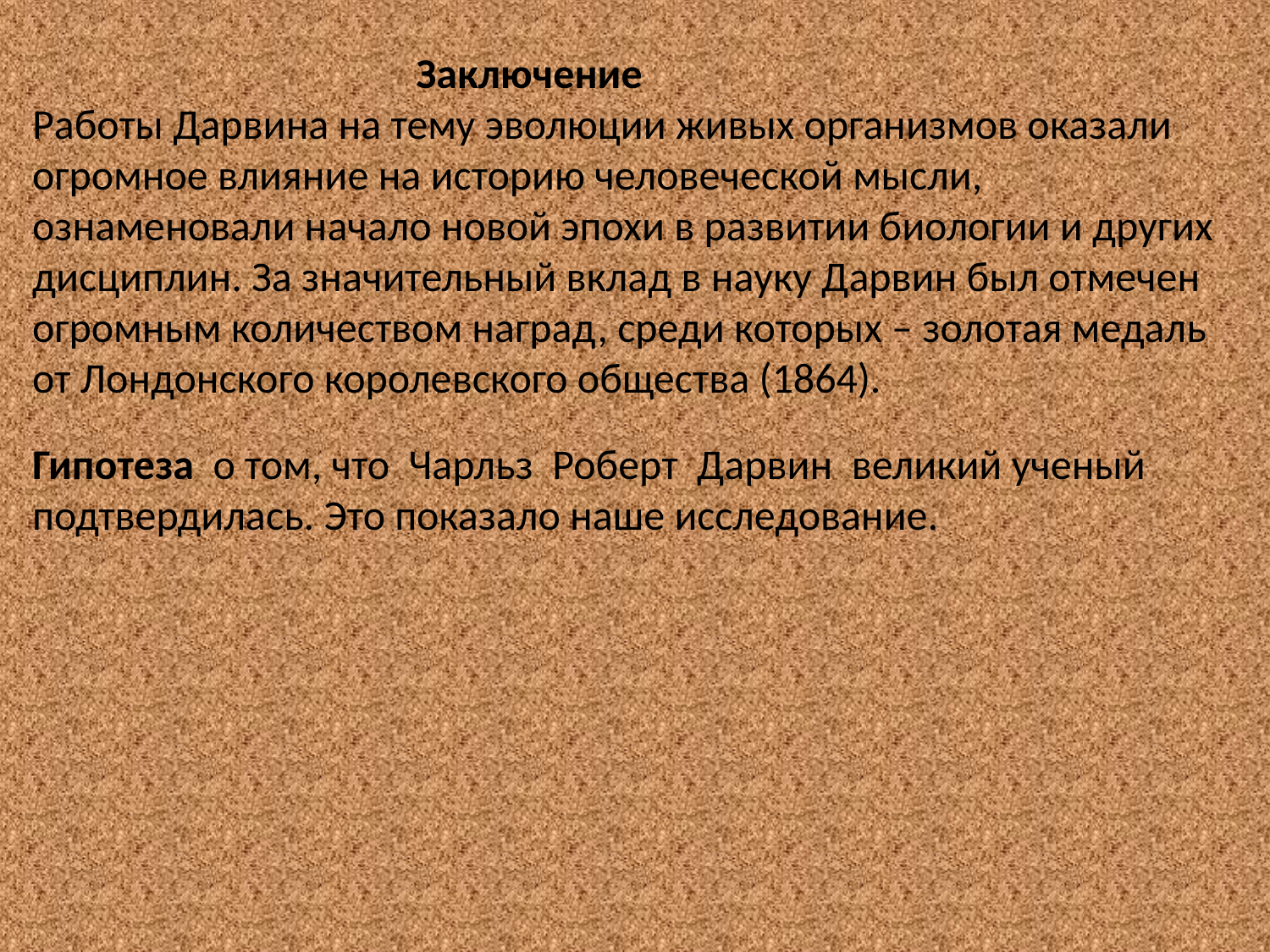

Заключение
Работы Дарвина на тему эволюции живых организмов оказали огромное влияние на историю человеческой мысли, ознаменовали начало новой эпохи в развитии биологии и других дисциплин. За значительный вклад в науку Дарвин был отмечен огромным количеством наград, среди которых – золотая медаль от Лондонского королевского общества (1864).

Гипотеза  о том, что  Чарльз  Роберт  Дарвин  великий ученый подтвердилась. Это показало наше исследование.